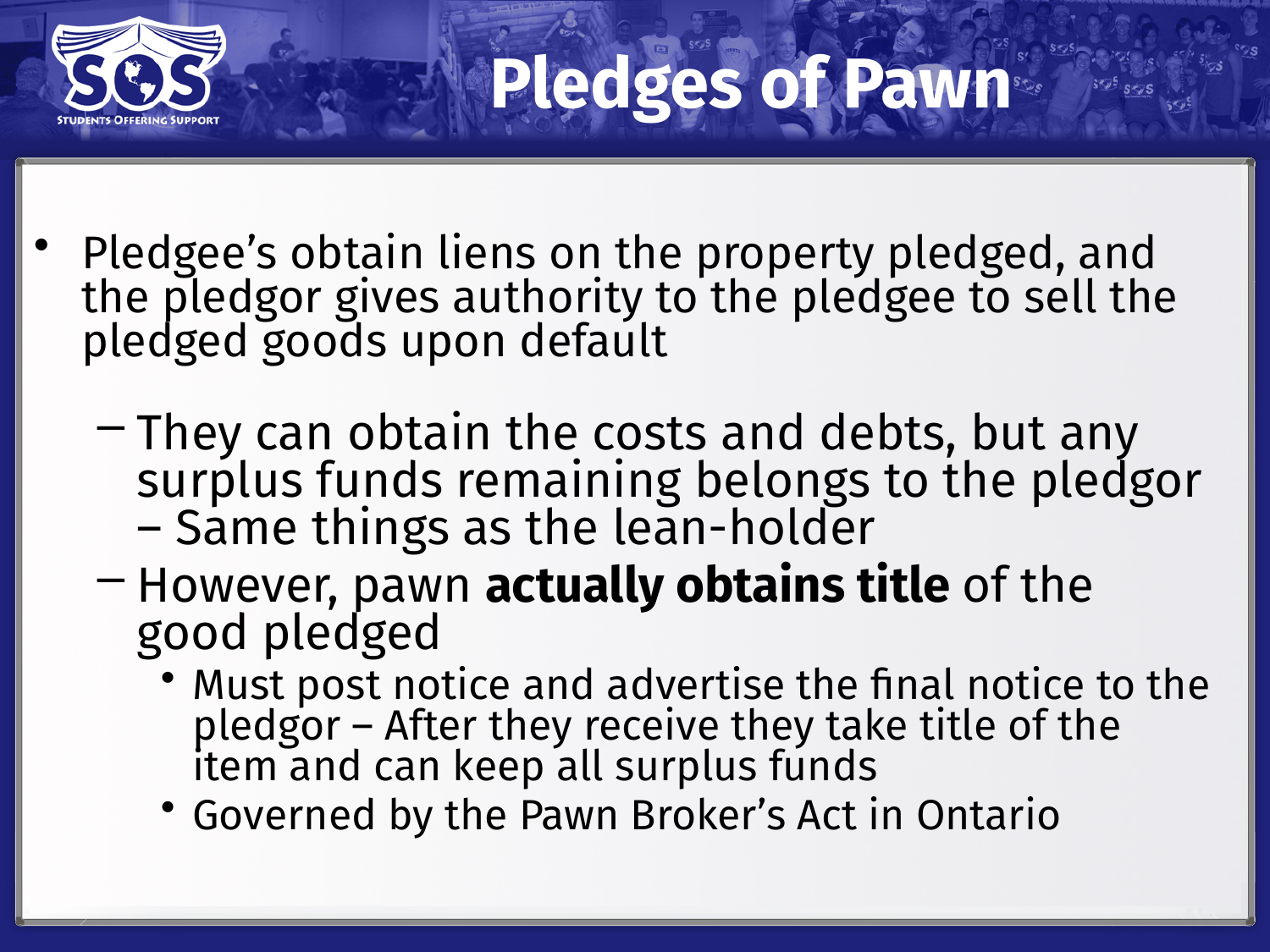

# Pledges of Pawn

Pledgee’s obtain liens on the property pledged, and the pledgor gives authority to the pledgee to sell the pledged goods upon default

They can obtain the costs and debts, but any surplus funds remaining belongs to the pledgor – Same things as the lean-holder
However, pawn actually obtains title of the good pledged
Must post notice and advertise the final notice to the pledgor – After they receive they take title of the item and can keep all surplus funds
Governed by the Pawn Broker’s Act in Ontario